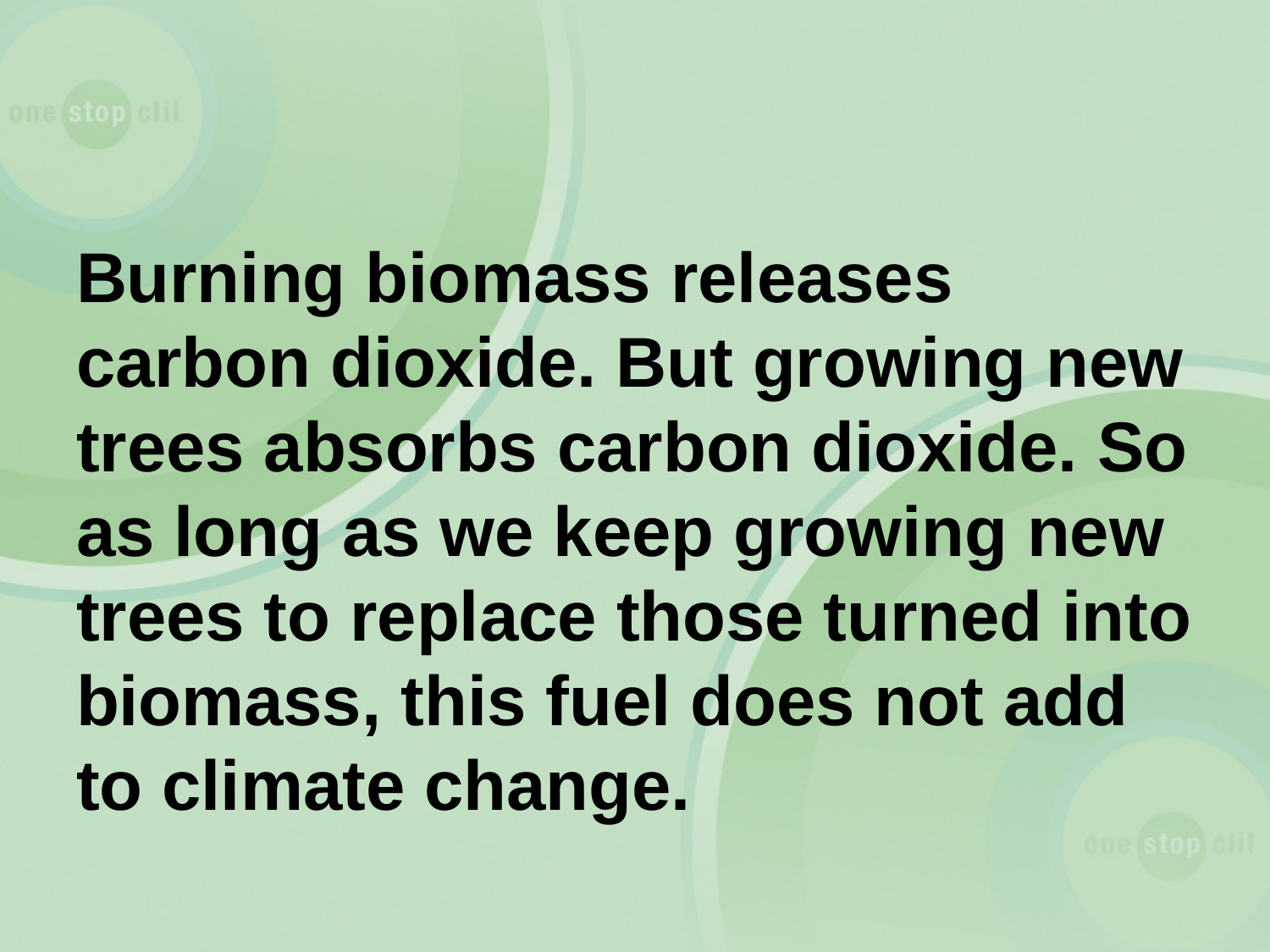

#
Burning biomass releases carbon dioxide. But growing new trees absorbs carbon dioxide. So as long as we keep growing new trees to replace those turned into biomass, this fuel does not add to climate change.